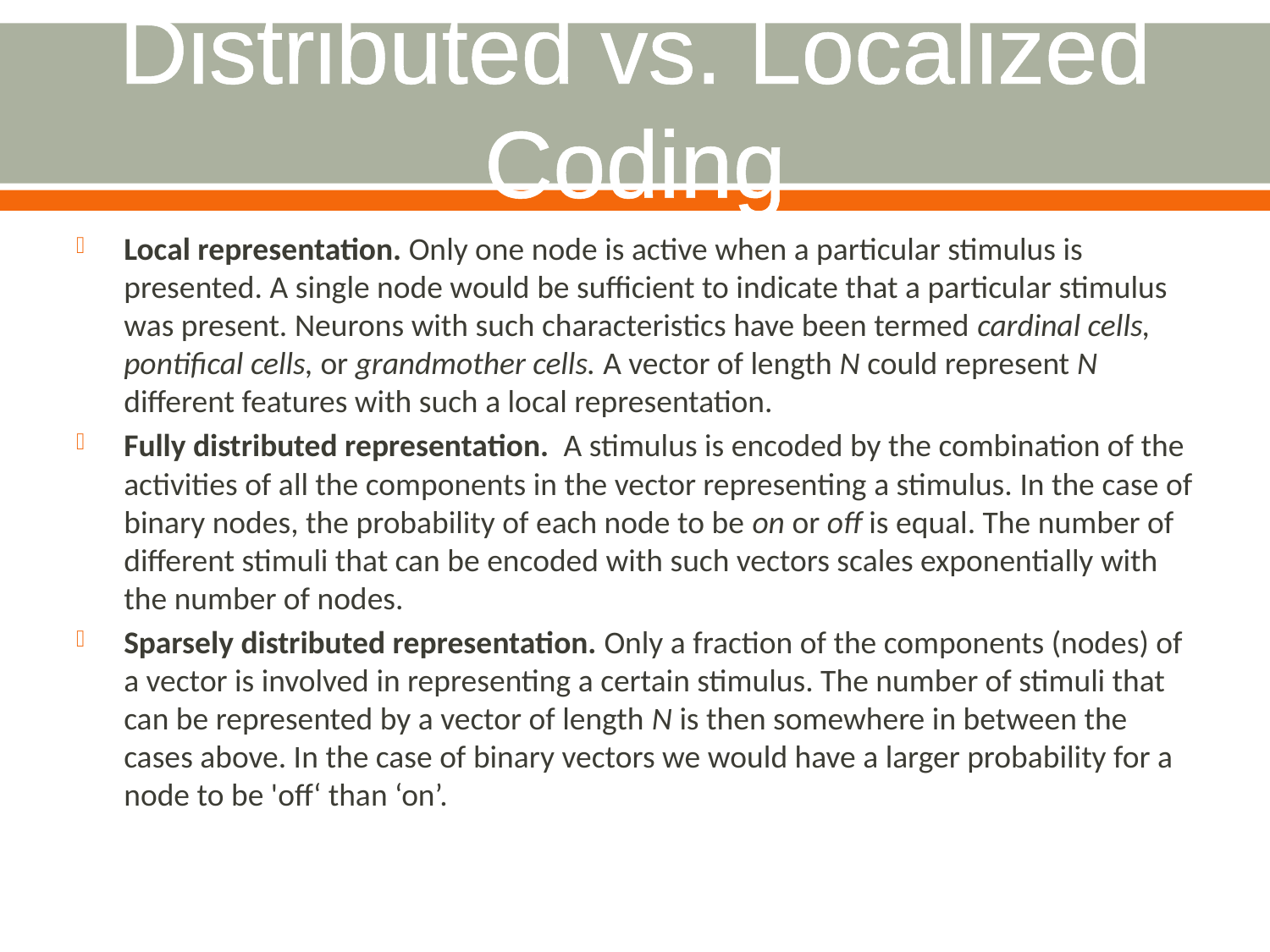

# Distributed vs. Localized Coding
Local representation. Only one node is active when a particular stimulus is presented. A single node would be sufficient to indicate that a particular stimulus was present. Neurons with such characteristics have been termed cardinal cells, pontifical cells, or grandmother cells. A vector of length N could represent N different features with such a local representation.
Fully distributed representation.  A stimulus is encoded by the combination of the activities of all the components in the vector representing a stimulus. In the case of binary nodes, the probability of each node to be on or off is equal. The number of different stimuli that can be encoded with such vectors scales exponentially with the number of nodes.
Sparsely distributed representation. Only a fraction of the components (nodes) of a vector is involved in representing a certain stimulus. The number of stimuli that can be represented by a vector of length N is then somewhere in between the cases above. In the case of binary vectors we would have a larger probability for a node to be 'off‘ than ‘on’.